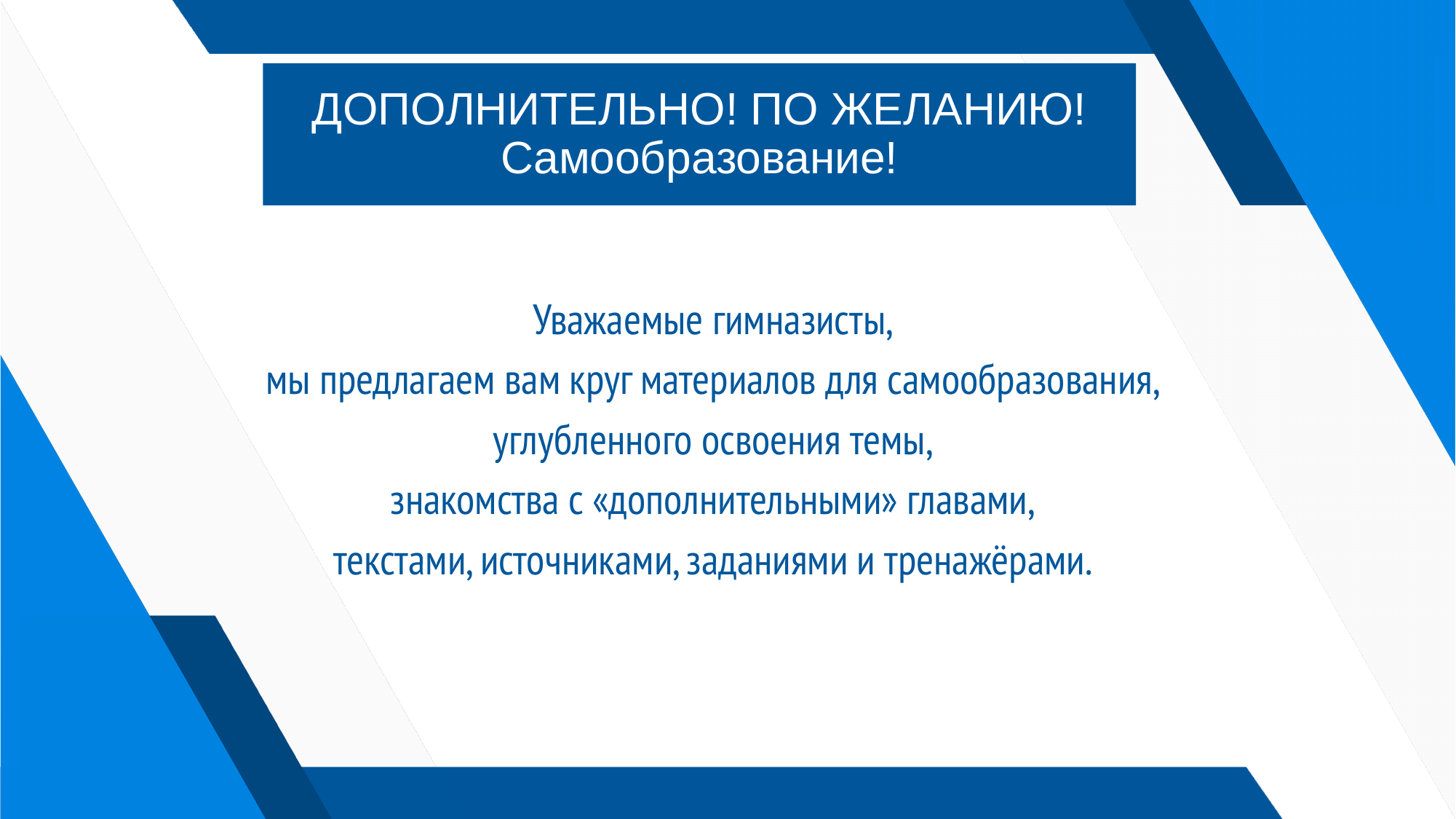

# ДОПОЛНИТЕЛЬНО! ПО ЖЕЛАНИЮ! Самообразование!
Уважаемые гимназисты,
мы предлагаем вам круг материалов для самообразования,
углубленного освоения темы,
знакомства с «дополнительными» главами,
текстами, источниками, заданиями и тренажёрами.